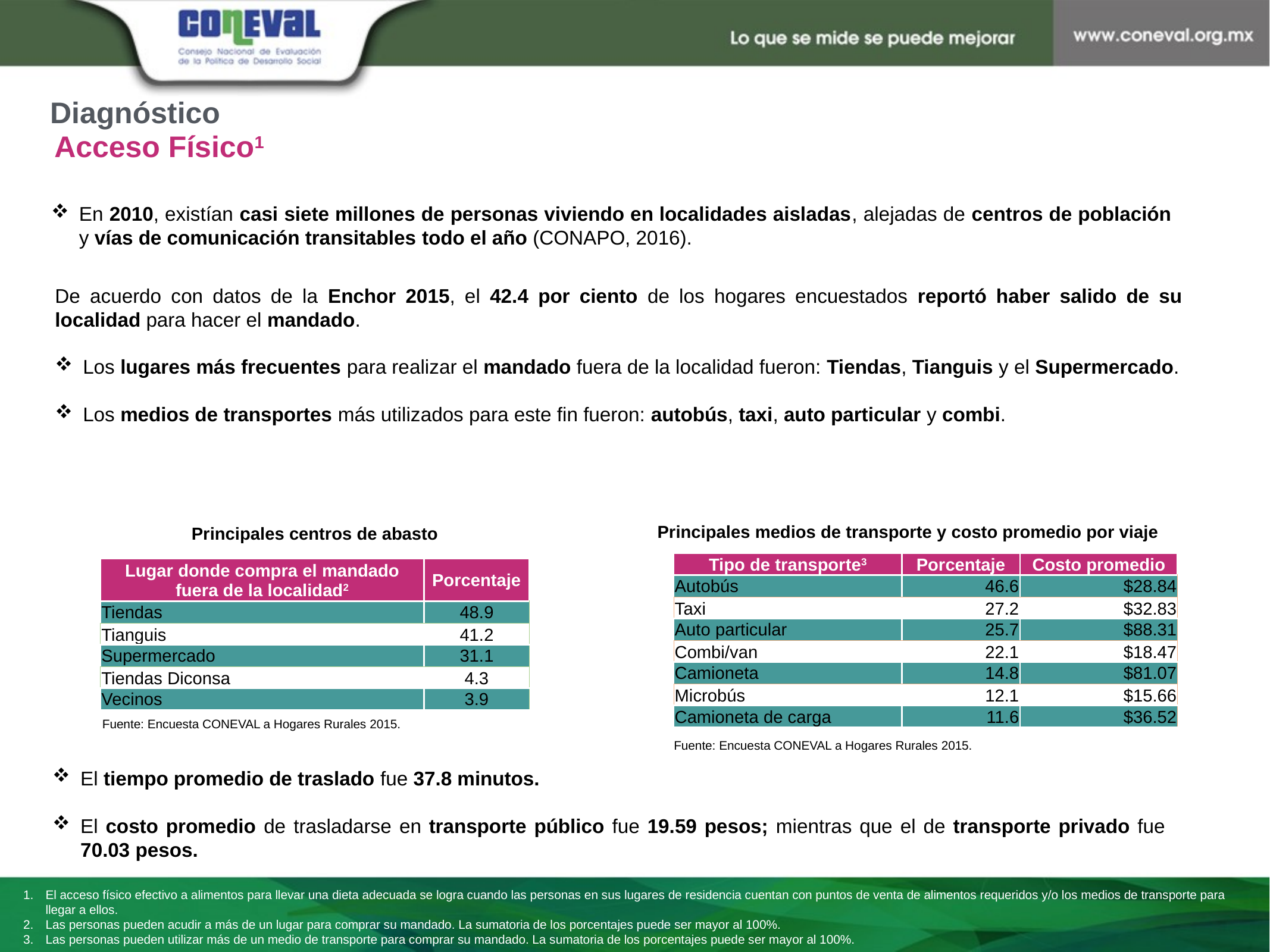

Diagnóstico
Acceso Físico1
En 2010, existían casi siete millones de personas viviendo en localidades aisladas, alejadas de centros de población y vías de comunicación transitables todo el año (CONAPO, 2016).

De acuerdo con datos de la Enchor 2015, el 42.4 por ciento de los hogares encuestados reportó haber salido de su localidad para hacer el mandado.

Los lugares más frecuentes para realizar el mandado fuera de la localidad fueron: Tiendas, Tianguis y el Supermercado.

Los medios de transportes más utilizados para este fin fueron: autobús, taxi, auto particular y combi.

Principales medios de transporte y costo promedio por viaje
Principales centros de abasto
| Tipo de transporte3 | Porcentaje | Costo promedio |
| --- | --- | --- |
| Autobús | 46.6 | $28.84 |
| Taxi | 27.2 | $32.83 |
| Auto particular | 25.7 | $88.31 |
| Combi/van | 22.1 | $18.47 |
| Camioneta | 14.8 | $81.07 |
| Microbús | 12.1 | $15.66 |
| Camioneta de carga | 11.6 | $36.52 |
| Lugar donde compra el mandado fuera de la localidad2 | Porcentaje |
| --- | --- |
| Tiendas | 48.9 |
| Tianguis | 41.2 |
| Supermercado | 31.1 |
| Tiendas Diconsa | 4.3 |
| Vecinos | 3.9 |
Fuente: Encuesta CONEVAL a Hogares Rurales 2015.
Fuente: Encuesta CONEVAL a Hogares Rurales 2015.
El tiempo promedio de traslado fue 37.8 minutos.

El costo promedio de trasladarse en transporte público fue 19.59 pesos; mientras que el de transporte privado fue 70.03 pesos.

El acceso físico efectivo a alimentos para llevar una dieta adecuada se logra cuando las personas en sus lugares de residencia cuentan con puntos de venta de alimentos requeridos y/o los medios de transporte para llegar a ellos.
Las personas pueden acudir a más de un lugar para comprar su mandado. La sumatoria de los porcentajes puede ser mayor al 100%.
Las personas pueden utilizar más de un medio de transporte para comprar su mandado. La sumatoria de los porcentajes puede ser mayor al 100%.